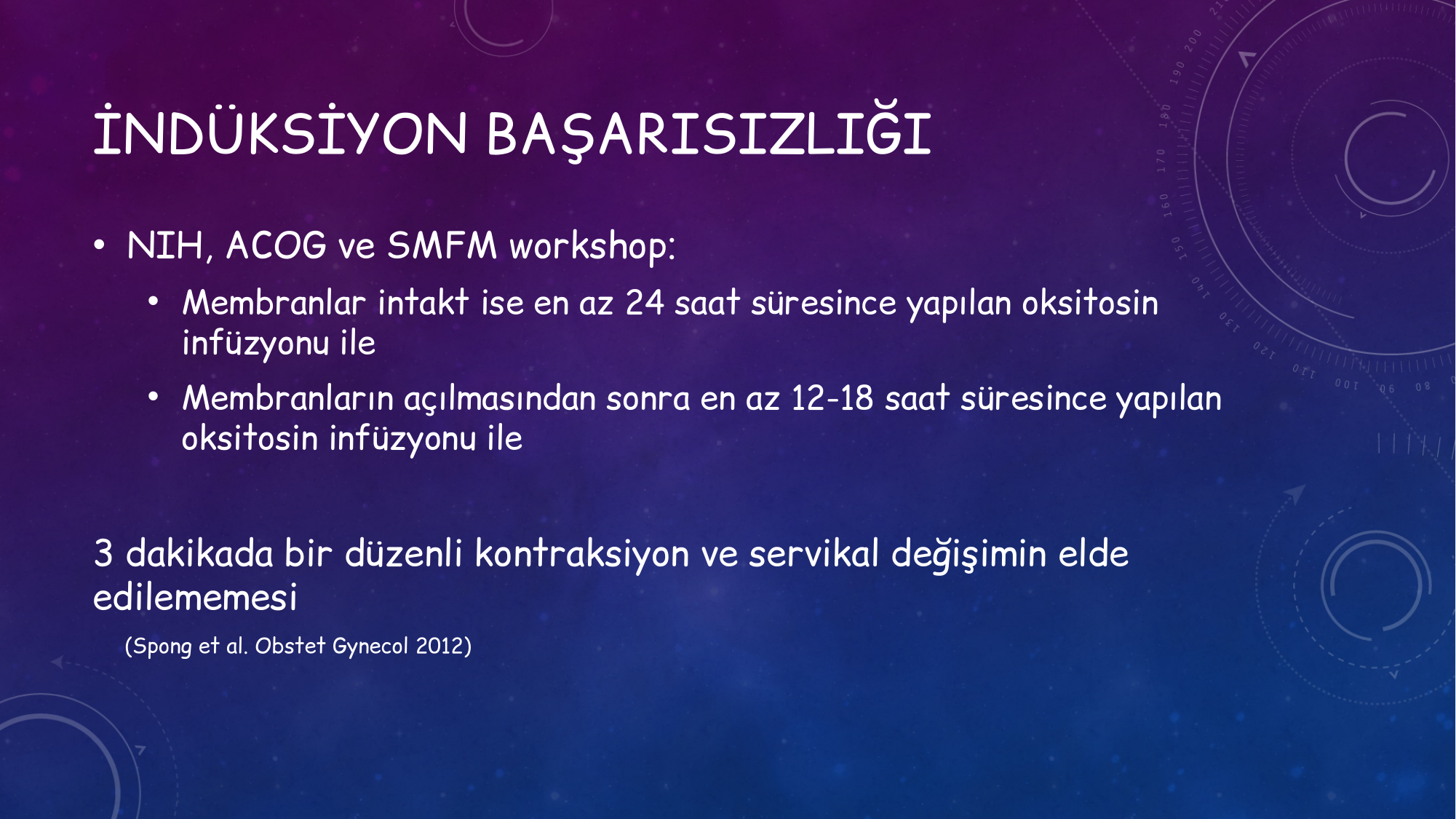

# İNDÜKSİYON BAŞARISIZLIĞI
NIH, ACOG ve SMFM workshop:
Membranlar intakt ise en az 24 saat süresince yapılan oksitosin infüzyonu ile
Membranların açılmasından sonra en az 12-18 saat süresince yapılan oksitosin infüzyonu ile

3 dakikada bir düzenli kontraksiyon ve servikal değişimin elde edilememesi
     (Spong et al. Obstet Gynecol 2012)